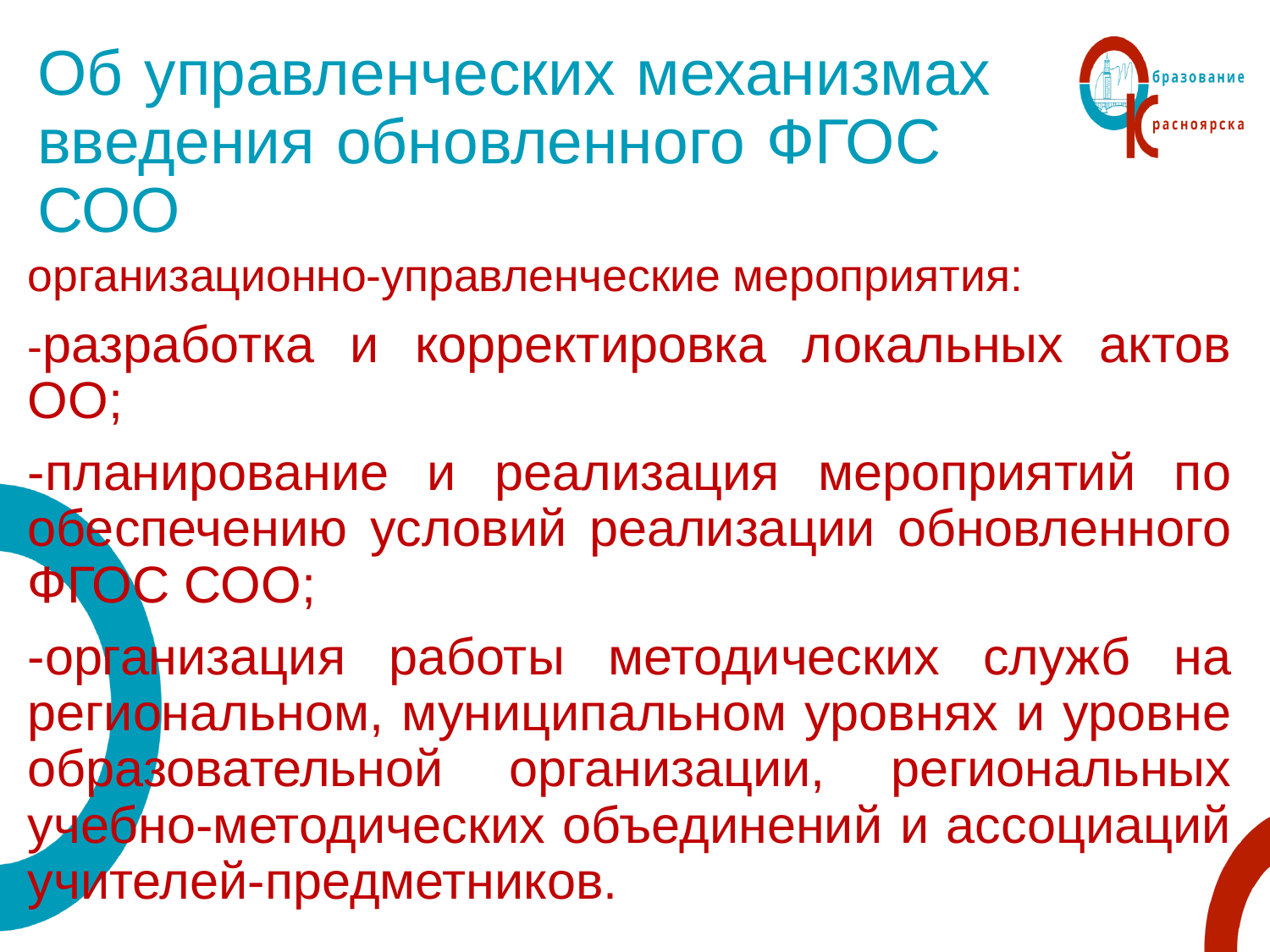

# Об управленческих механизмах введения обновленного ФГОС СОО
организационно-управленческие мероприятия:
-разработка и корректировка локальных актов ОО;
-планирование и реализация мероприятий по обеспечению условий реализации обновленного ФГОС СОО;
-организация работы методических служб на региональном, муниципальном уровнях и уровне образовательной организации, региональных учебно-методических объединений и ассоциаций учителей-предметников.